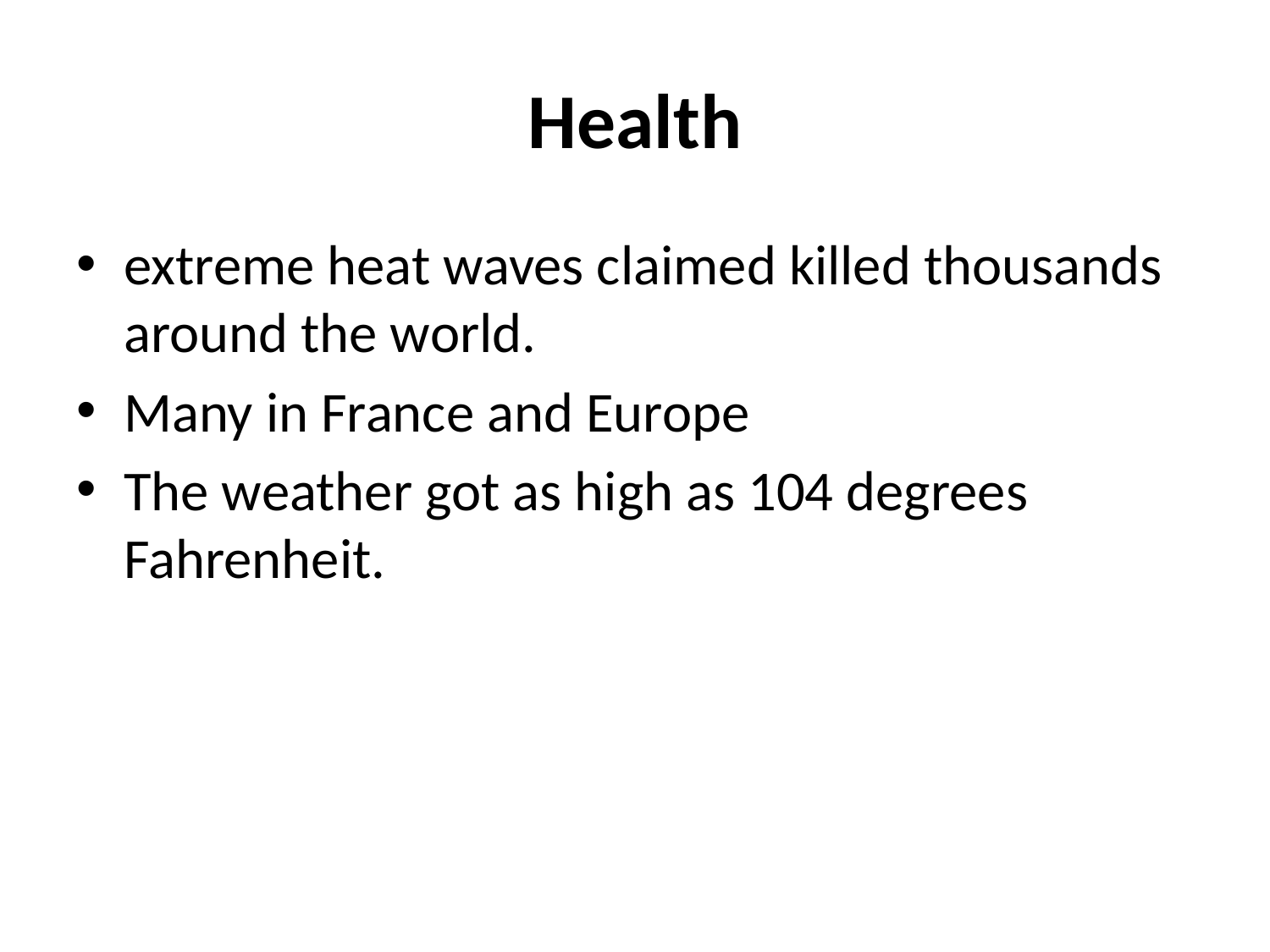

# Health
extreme heat waves claimed killed thousands around the world.
Many in France and Europe
The weather got as high as 104 degrees Fahrenheit.